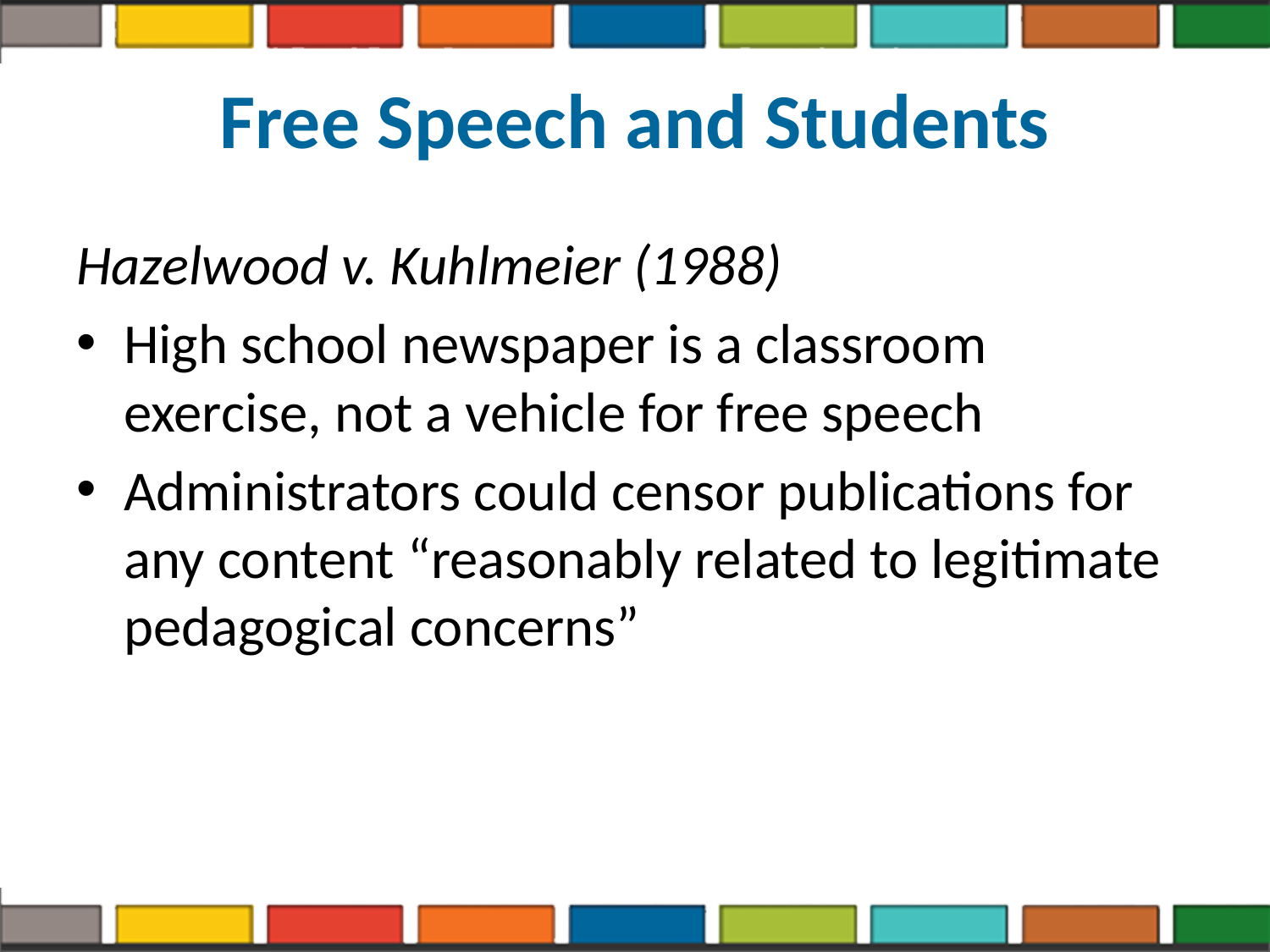

# Free Speech and Students
Hazelwood v. Kuhlmeier (1988)
High school newspaper is a classroom exercise, not a vehicle for free speech
Administrators could censor publications for any content “reasonably related to legitimate pedagogical concerns”